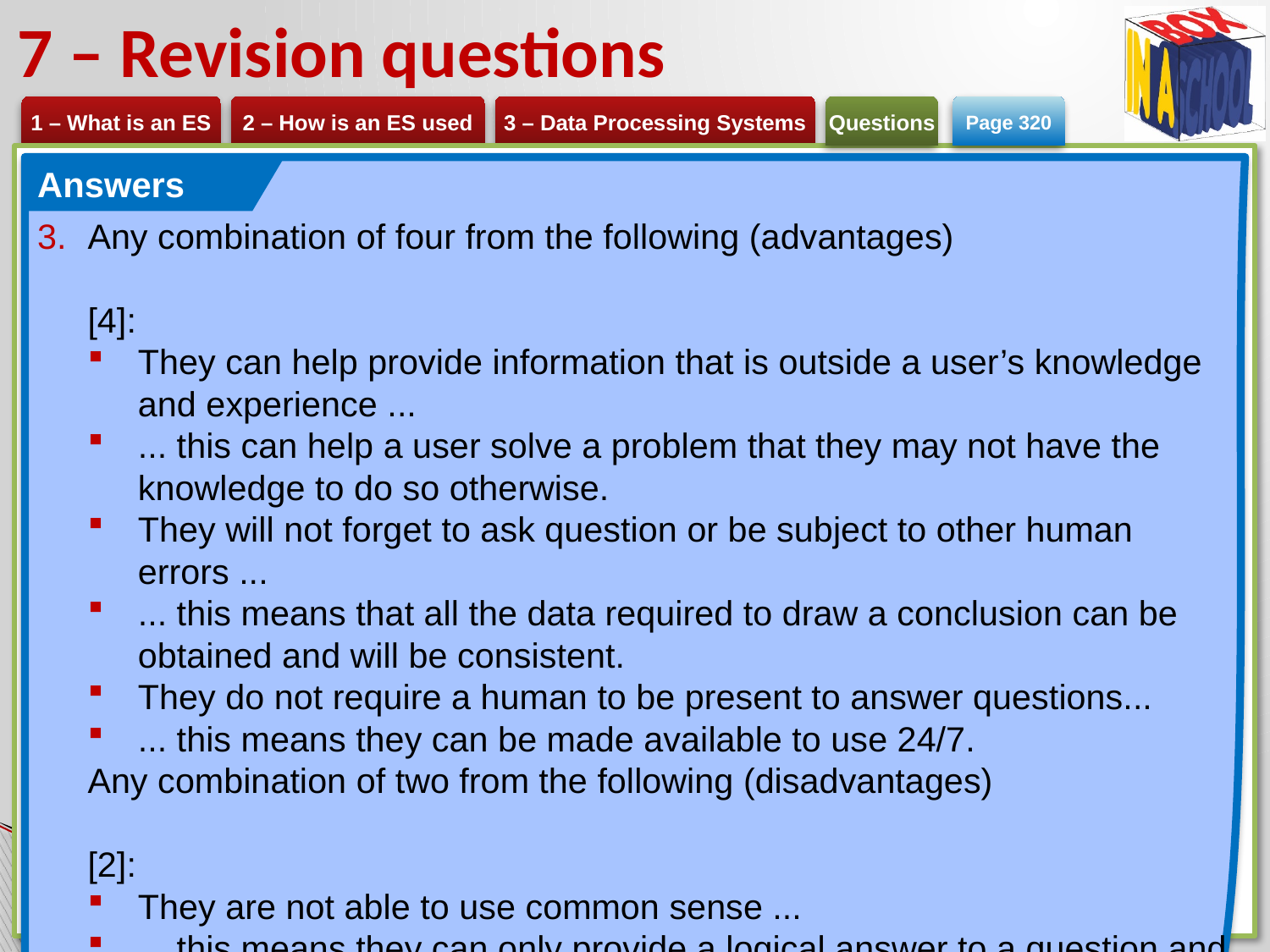

# 7 – Revision questions
Page 320
Answers

Any combination of four from the following (advantages) 	[4]:
They can help provide information that is outside a user’s knowledge and experience ...
... this can help a user solve a problem that they may not have the knowledge to do so otherwise.
They will not forget to ask question or be subject to other human errors ...
... this means that all the data required to draw a conclusion can be obtained and will be consistent.
They do not require a human to be present to answer questions...
... this means they can be made available to use 24/7.
Any combination of two from the following (disadvantages) 	[2]:
They are not able to use common sense ...
... this means they can only provide a logical answer to a question and not a creative one.
Errors may be present in the knowledge bases...
... this can result in incorrect conclusions being drawn.